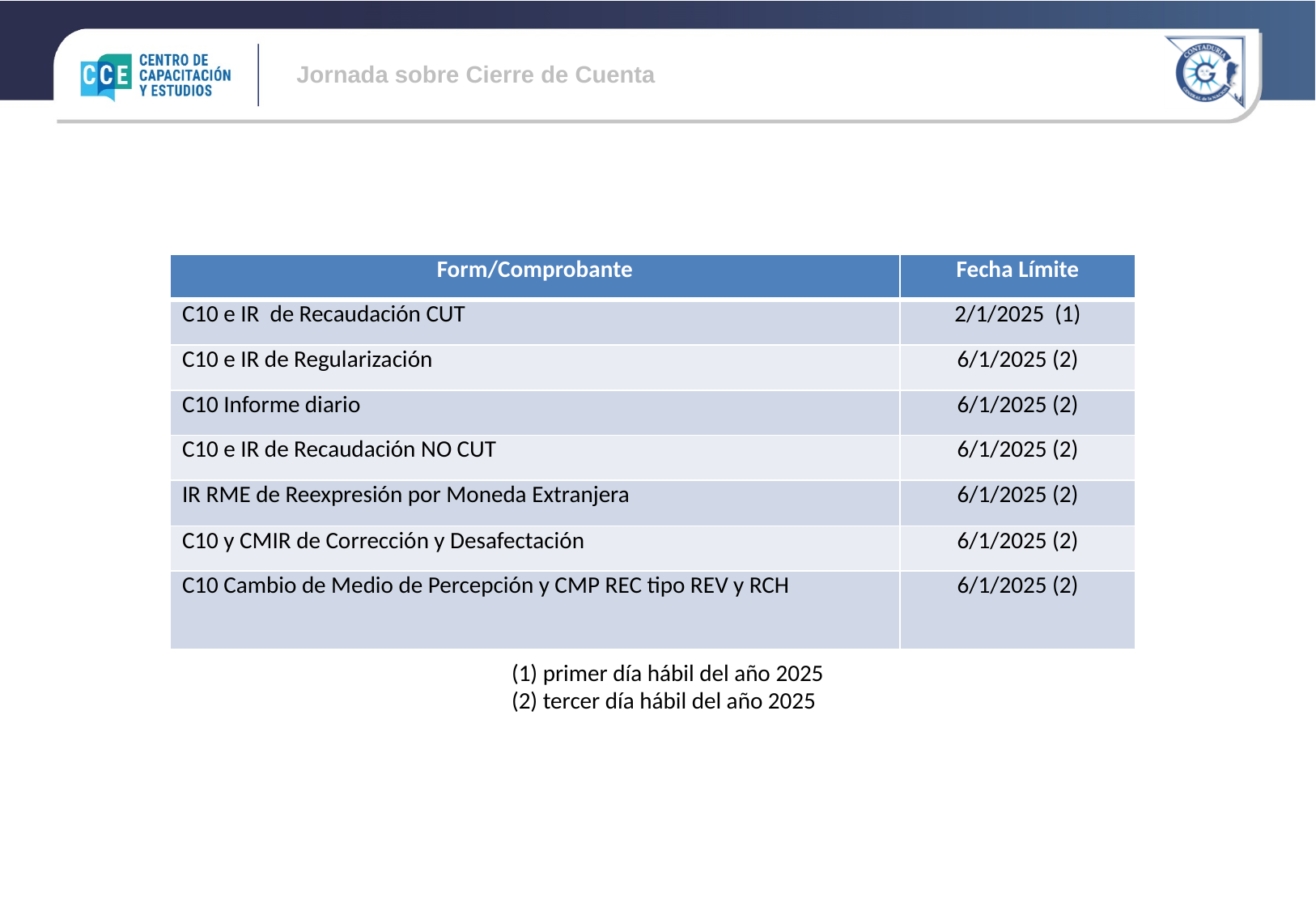

| Form/Comprobante | Fecha Límite |
| --- | --- |
| C10 e IR de Recaudación CUT | 2/1/2025 (1) |
| C10 e IR de Regularización | 6/1/2025 (2) |
| C10 Informe diario | 6/1/2025 (2) |
| C10 e IR de Recaudación NO CUT | 6/1/2025 (2) |
| IR RME de Reexpresión por Moneda Extranjera | 6/1/2025 (2) |
| C10 y CMIR de Corrección y Desafectación | 6/1/2025 (2) |
| C10 Cambio de Medio de Percepción y CMP REC tipo REV y RCH | 6/1/2025 (2) |
(1) primer día hábil del año 2025
(2) tercer día hábil del año 2025